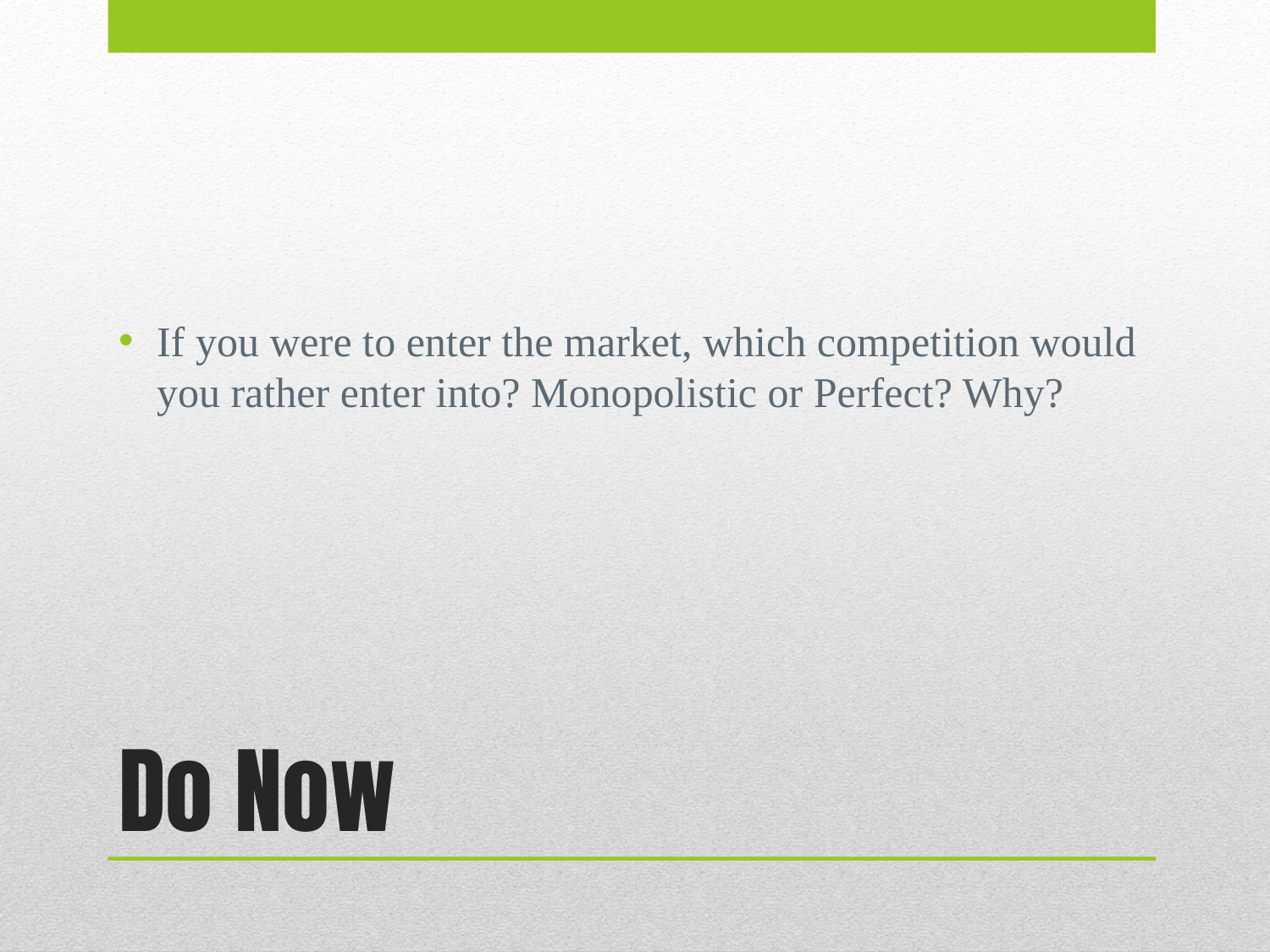

If you were to enter the market, which competition would you rather enter into? Monopolistic or Perfect? Why?
# Do Now